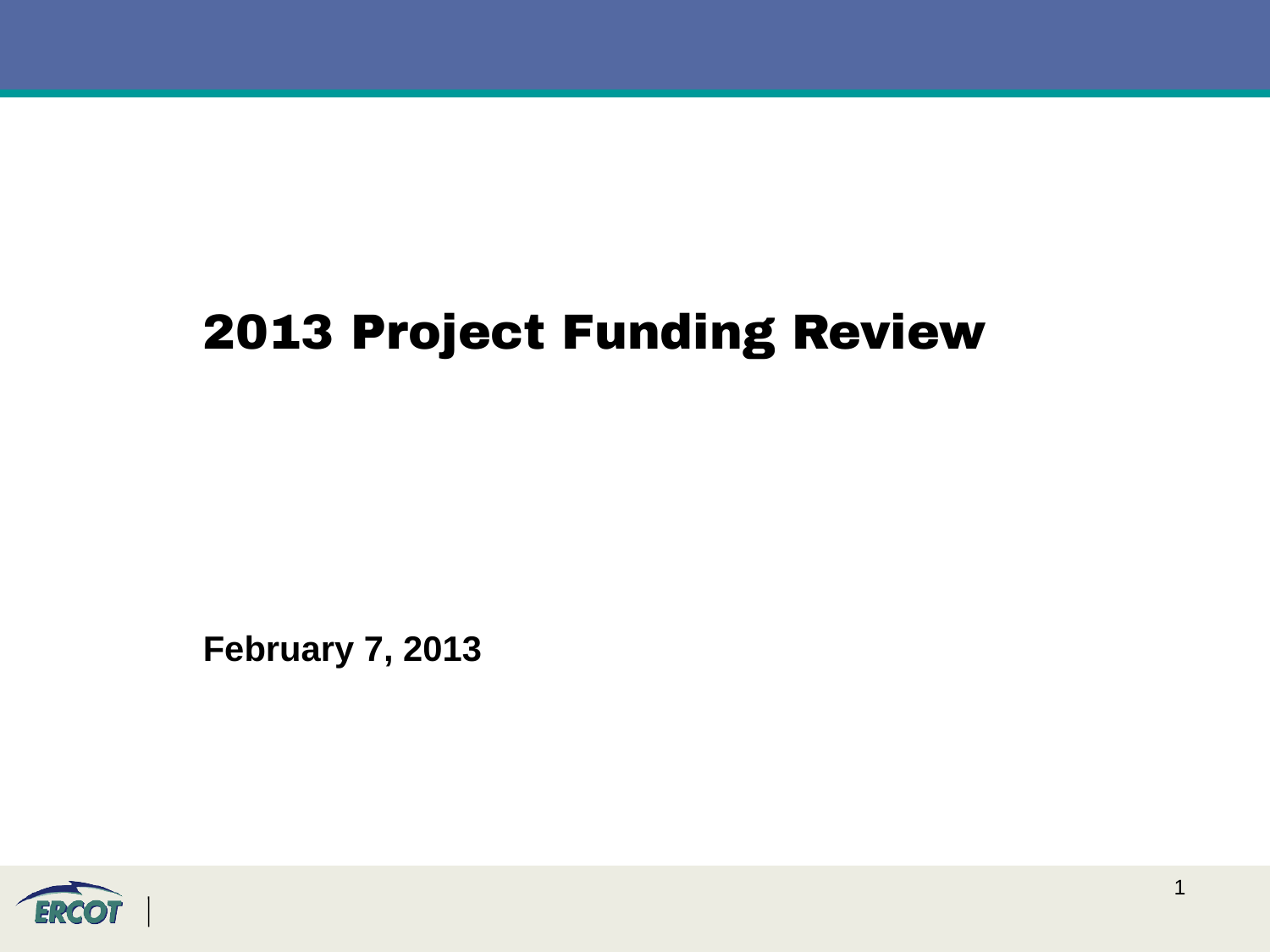

2013 Project Funding Review

February 7, 2013